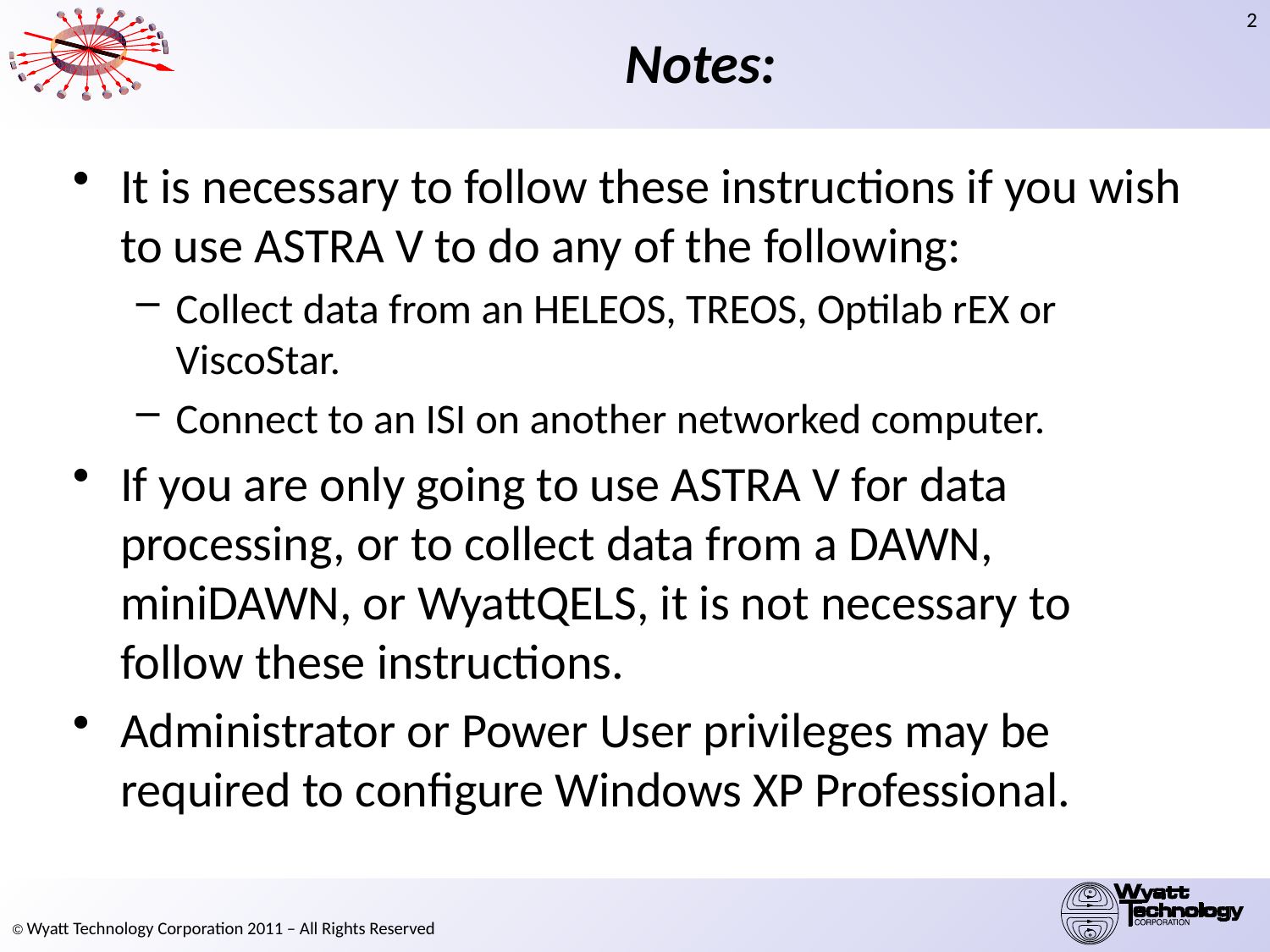

# Notes:
It is necessary to follow these instructions if you wish to use ASTRA V to do any of the following:
Collect data from an HELEOS, TREOS, Optilab rEX or ViscoStar.
Connect to an ISI on another networked computer.
If you are only going to use ASTRA V for data processing, or to collect data from a DAWN, miniDAWN, or WyattQELS, it is not necessary to follow these instructions.
Administrator or Power User privileges may be required to configure Windows XP Professional.